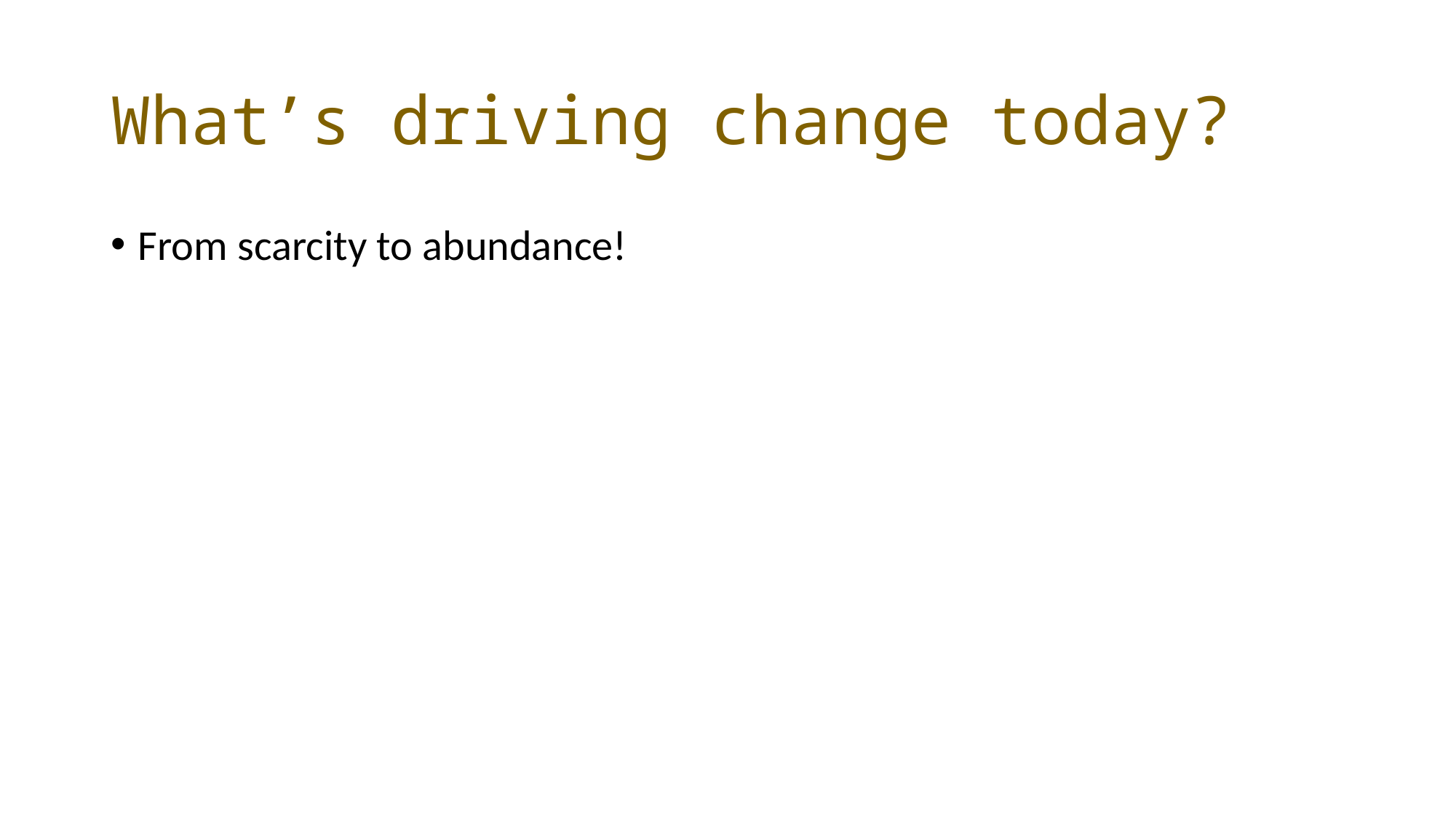

# What’s driving change today?
From scarcity to abundance!